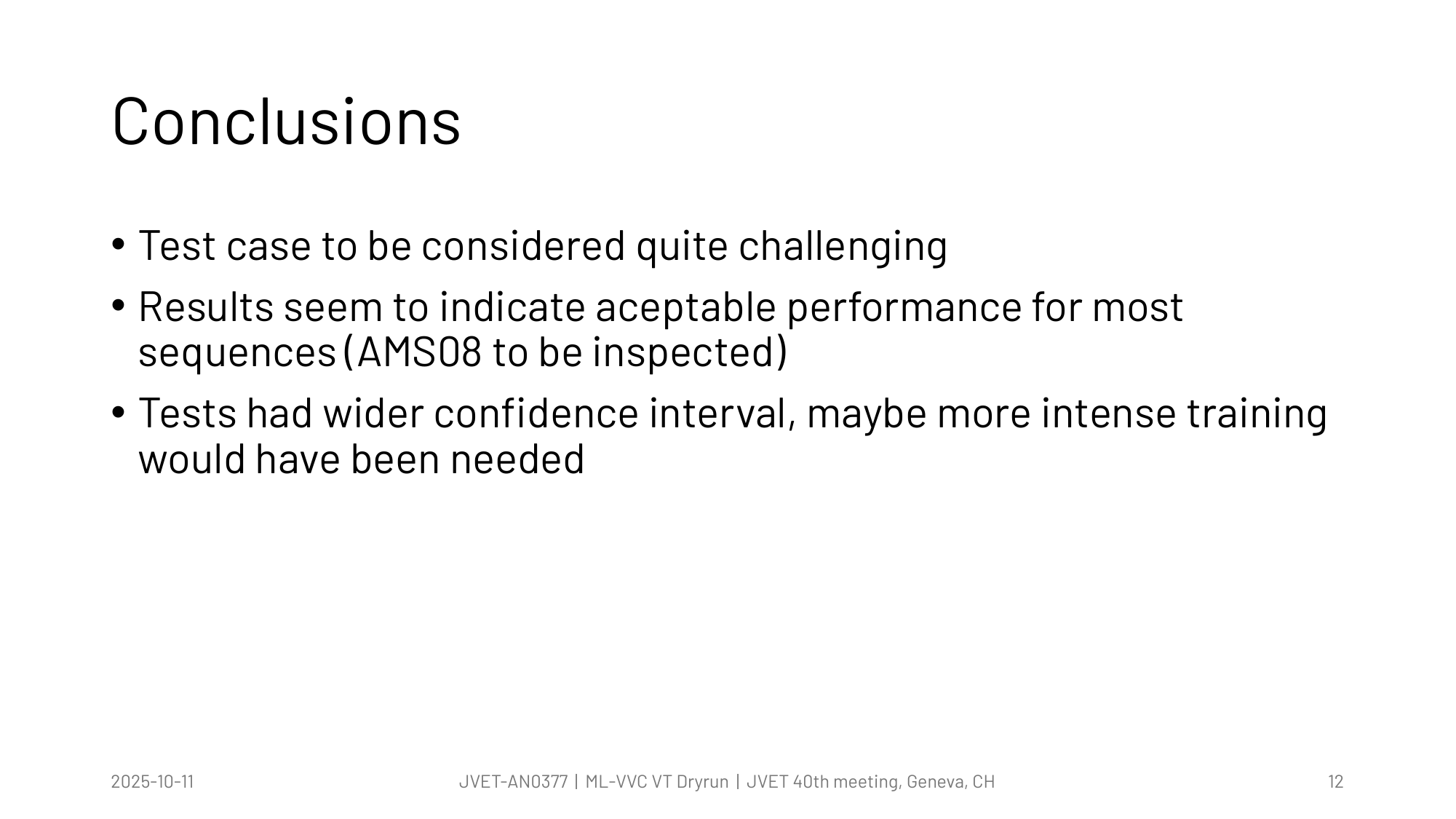

# Conclusions
Test case to be considered quite challenging
Results seem to indicate aceptable performance for most sequences (AMS08 to be inspected)
Tests had wider confidence interval, maybe more intense training would have been needed
2025-10-11
JVET-AN0377  |  ML-VVC VT Dryrun  |  JVET 40th meeting, Geneva, CH
12